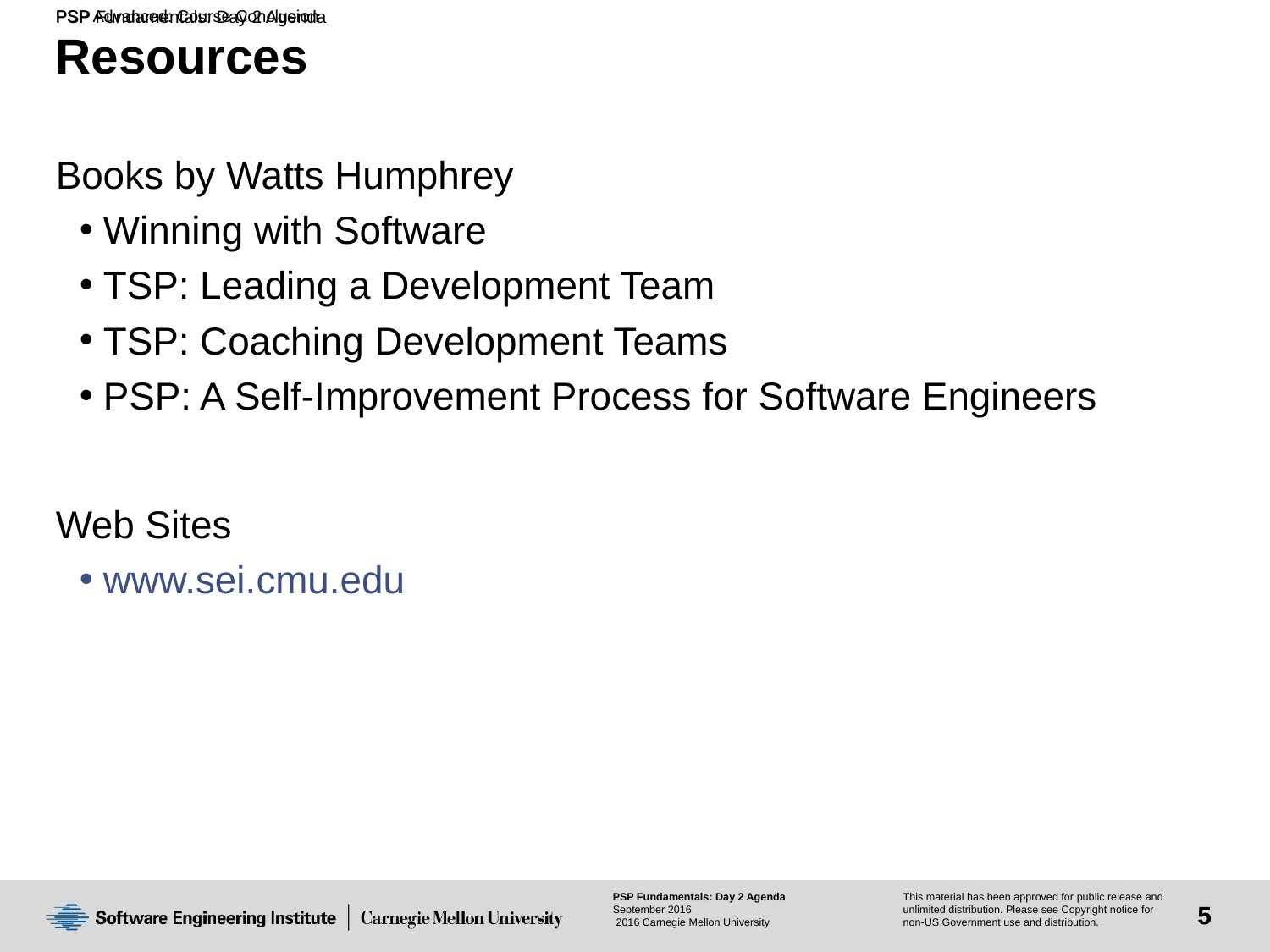

# Resources
Books by Watts Humphrey
Winning with Software
TSP: Leading a Development Team
TSP: Coaching Development Teams
PSP: A Self-Improvement Process for Software Engineers

Web Sites
www.sei.cmu.edu